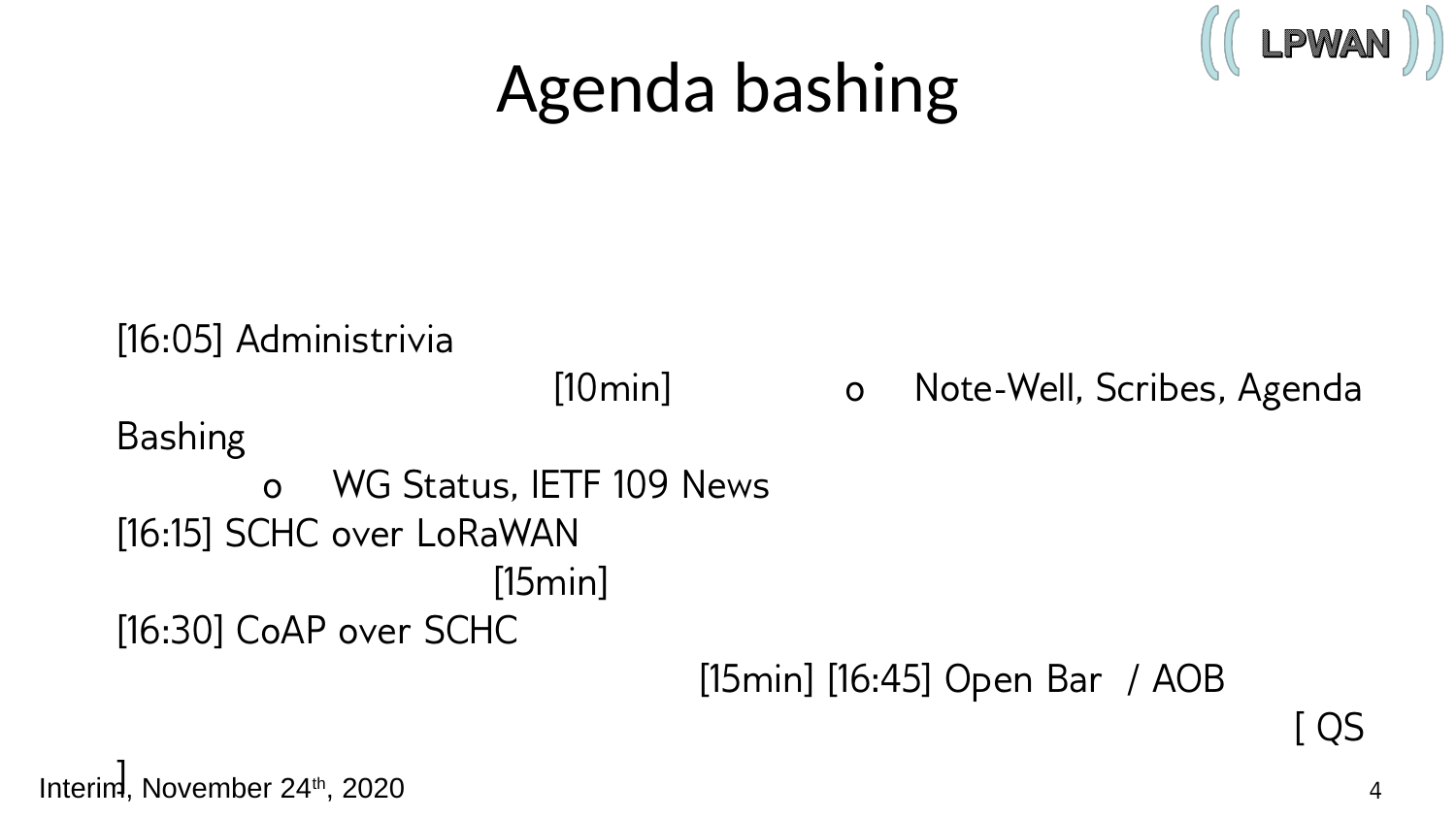

# Agenda bashing
[16:05] Administrivia                								[10min]    	o    Note-Well, Scribes, Agenda Bashing
	o    WG Status, IETF 109 News
[16:15] SCHC over LoRaWAN 							       [15min]
[16:30] CoAP over SCHC										[15min] [16:45] Open Bar  / AOB              								 [ QS ]
4